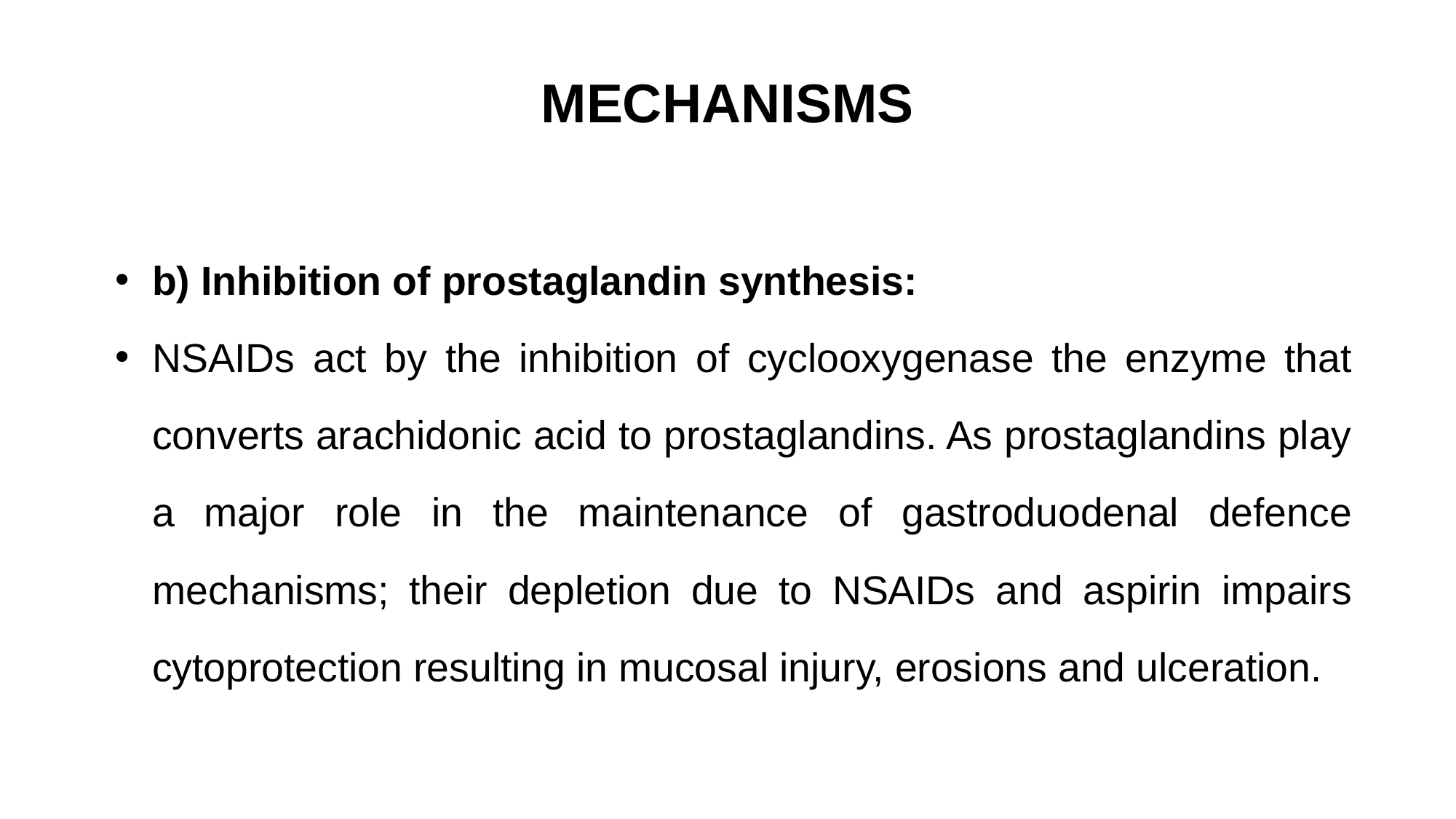

# MECHANISMS
b) Inhibition of prostaglandin synthesis:
NSAIDs act by the inhibition of cyclooxygenase the enzyme that converts arachidonic acid to prostaglandins. As prostaglandins play a major role in the maintenance of gastroduodenal defence mechanisms; their depletion due to NSAIDs and aspirin impairs cytoprotection resulting in mucosal injury, erosions and ulceration.